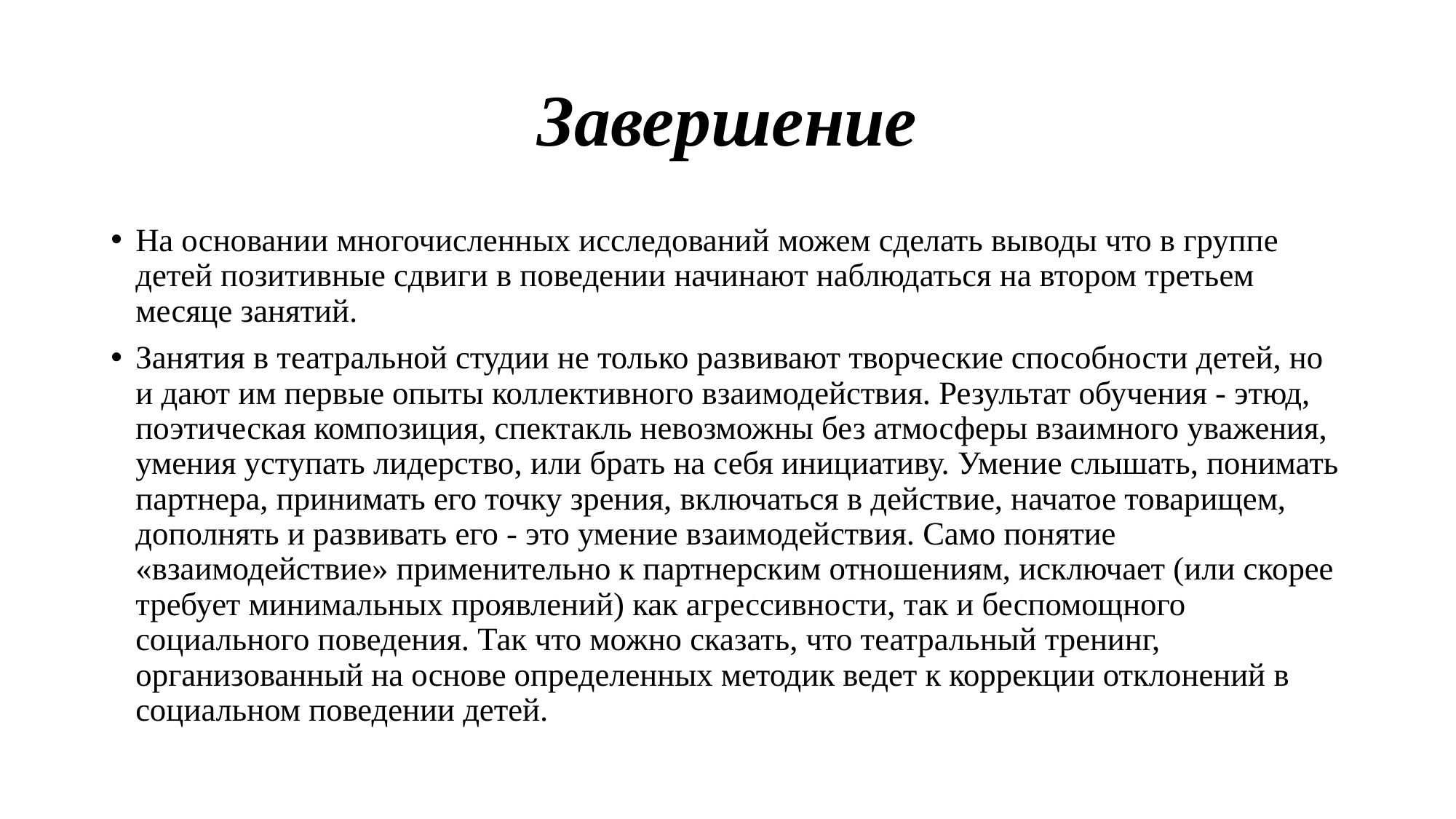

# Завершение
На основании многочисленных исследований можем сделать выводы что в группе детей позитивные сдвиги в поведении начинают наблюдаться на втором третьем месяце занятий.
Занятия в театральной студии не только развивают творческие способности детей, но и дают им первые опыты коллективного взаимодействия. Результат обучения - этюд, поэтическая композиция, спектакль невозможны без атмосферы взаимного уважения, умения уступать лидерство, или брать на себя инициативу. Умение слышать, понимать партнера, принимать его точку зрения, включаться в действие, начатое товарищем, дополнять и развивать его - это умение взаимодействия. Само понятие «взаимодействие» применительно к партнерским отношениям, исключает (или скорее требует минимальных проявлений) как агрессивности, так и беспомощного социального поведения. Так что можно сказать, что театральный тренинг, организованный на основе определенных методик ведет к коррекции отклонений в социальном поведении детей.